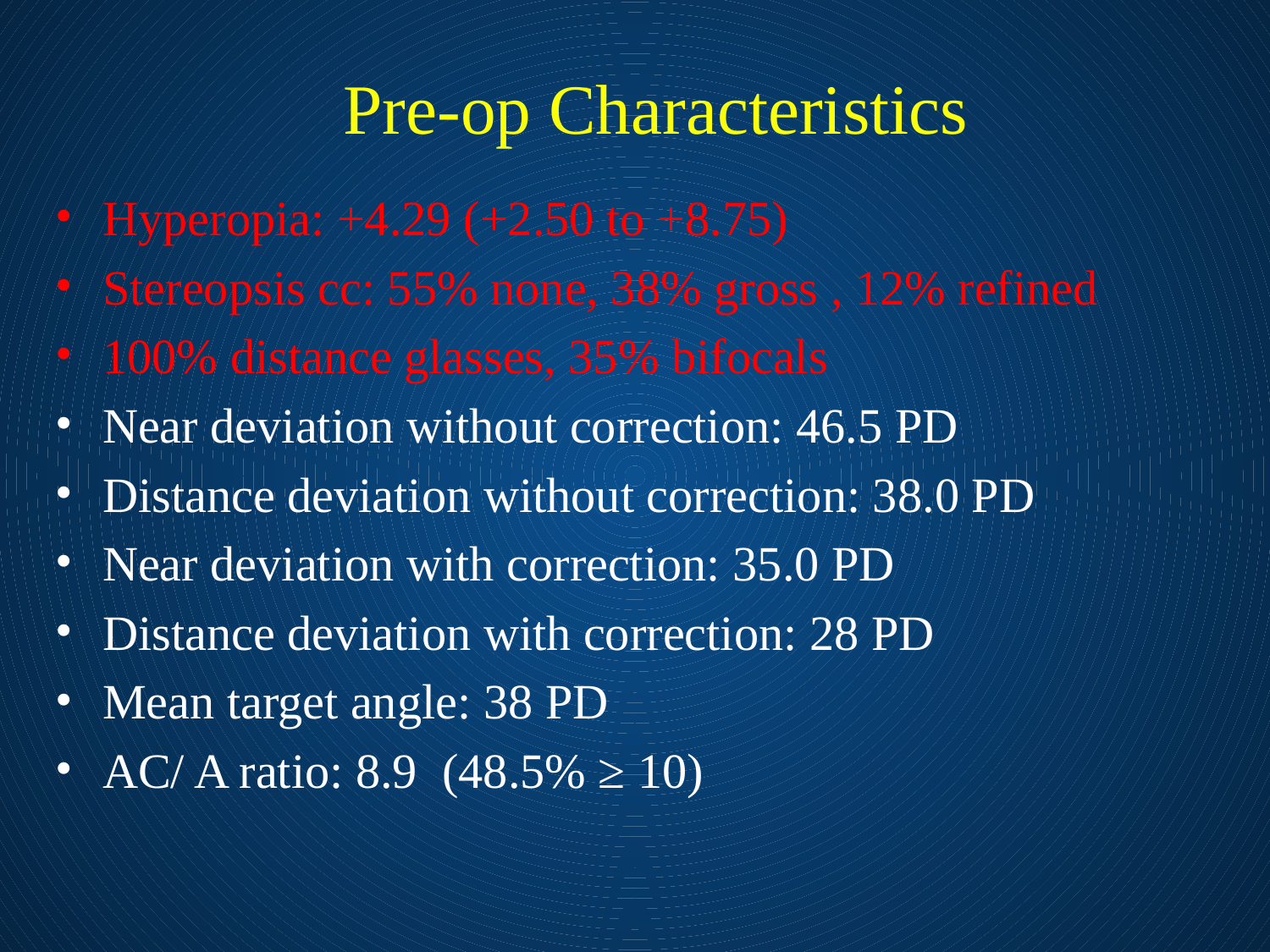

# Pre-op Characteristics
Hyperopia: +4.29 (+2.50 to +8.75)
Stereopsis cc: 55% none, 38% gross , 12% refined
100% distance glasses, 35% bifocals
Near deviation without correction: 46.5 PD
Distance deviation without correction: 38.0 PD
Near deviation with correction: 35.0 PD
Distance deviation with correction: 28 PD
Mean target angle: 38 PD
AC/ A ratio: 8.9  (48.5% ≥ 10)